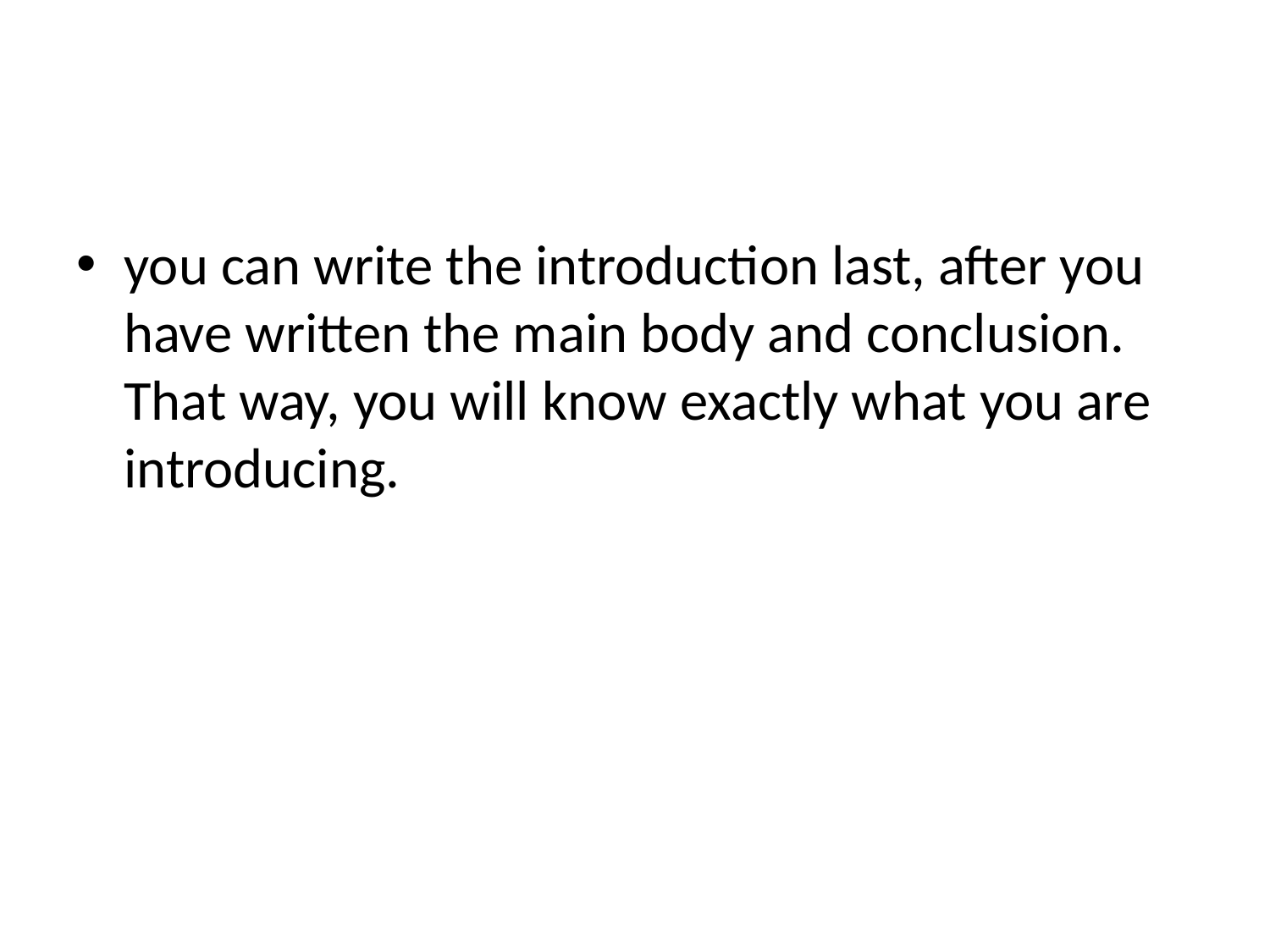

#
you can write the introduction last, after you have written the main body and conclusion. That way, you will know exactly what you are introducing.